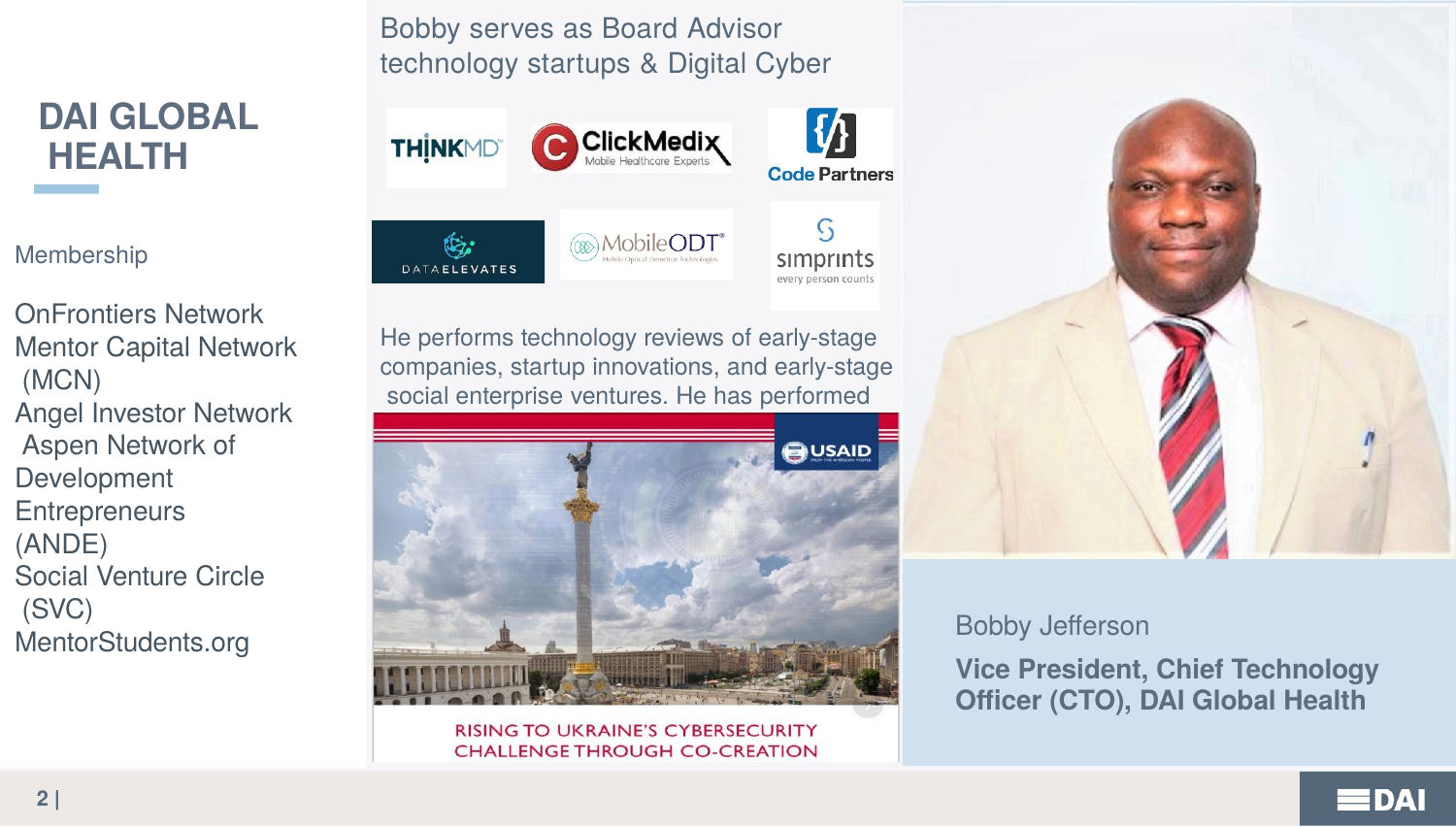

# Bobby serves as Board Advisor  technology startups & Digital Cyber
DAI GLOBAL  HEALTH
Membership
OnFrontiers Network  Mentor Capital Network  (MCN)
Angel Investor Network  Aspen Network of  Development  Entrepreneurs
(ANDE)
Social Venture Circle  (SVC)
MentorStudents.org
He performs technology reviews of early-stage  companies, startup innovations, and early-stage  social enterprise ventures. He has performed  technology due diligence of pre-revenue  startups, early-round innovators, niche digital  solutions in collaboration with incubators and  accelerators.
Bobby serves on Board of Directors, Society for  International Development Washington (SID-W)
Reviewed Business Plan of Cyber, Biometrics  through the Mentor Capital Network

Bobby Jefferson
Vice President, Chief Technology
Officer (CTO), DAI Global Health
2 |